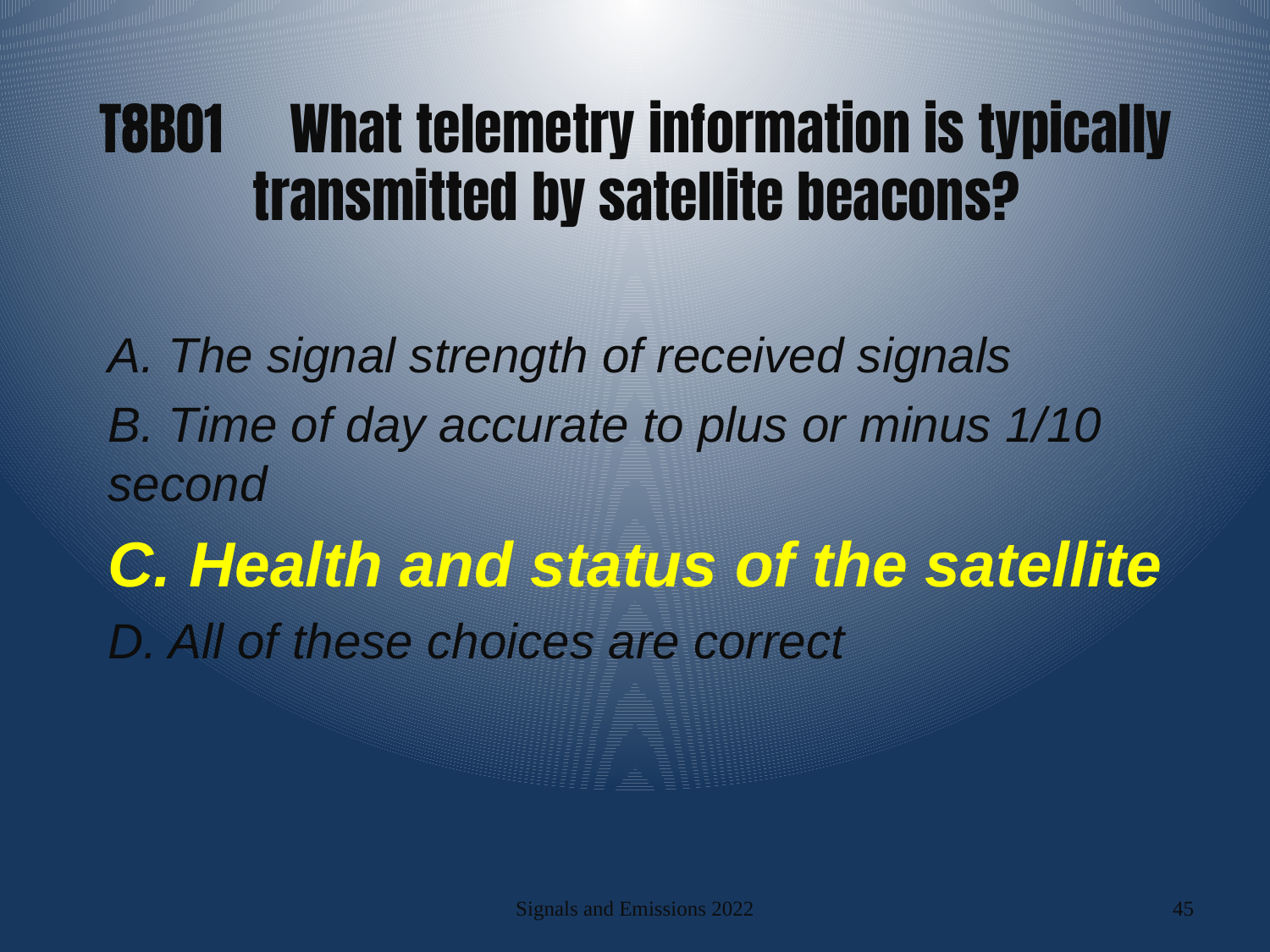

# T8B01     What telemetry information is typically transmitted by satellite beacons?
A. The signal strength of received signals
B. Time of day accurate to plus or minus 1/10 second
C. Health and status of the satellite
D. All of these choices are correct
Signals and Emissions 2022
45